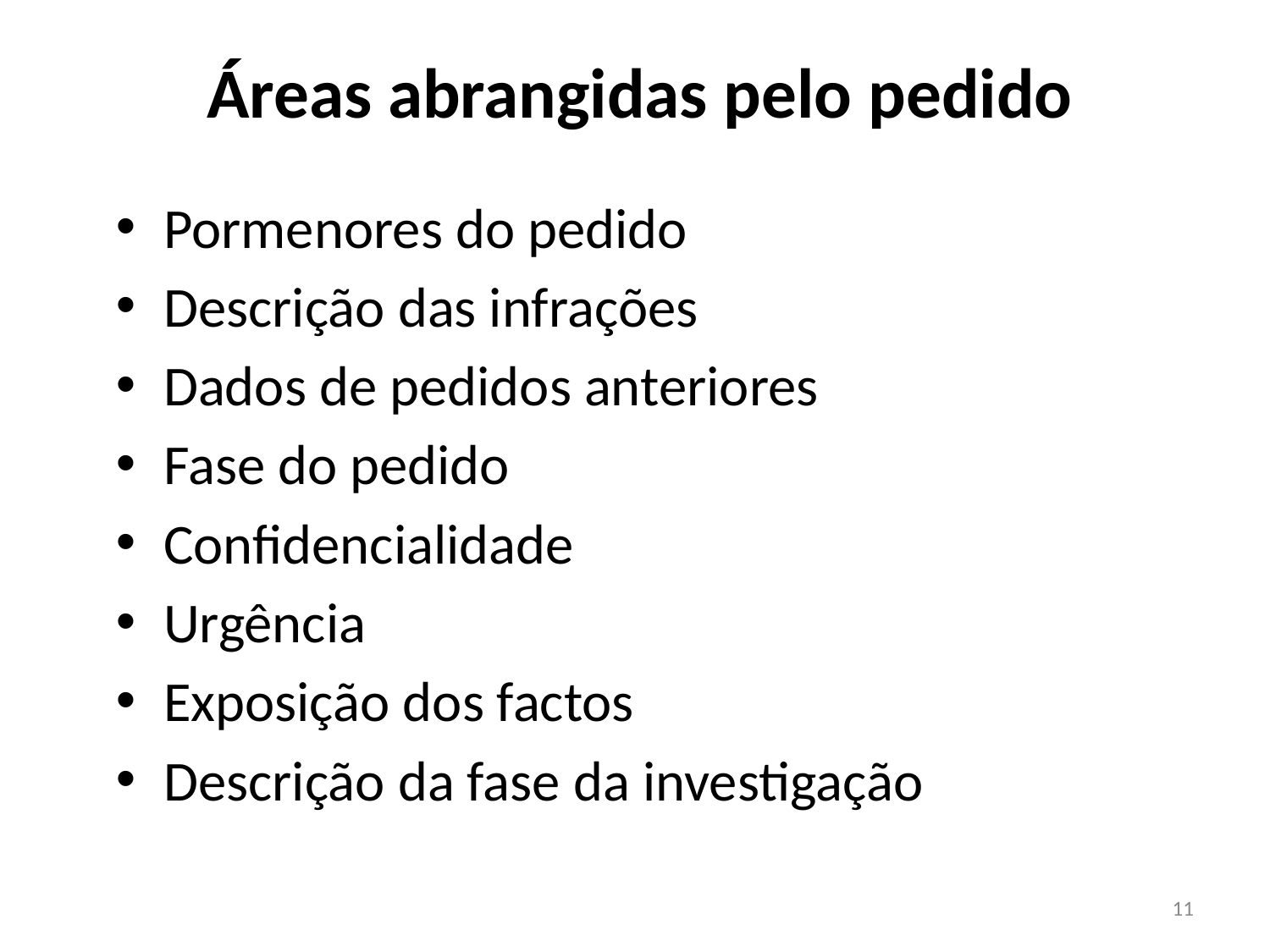

Áreas abrangidas pelo pedido
Pormenores do pedido
Descrição das infrações
Dados de pedidos anteriores
Fase do pedido
Confidencialidade
Urgência
Exposição dos factos
Descrição da fase da investigação
11